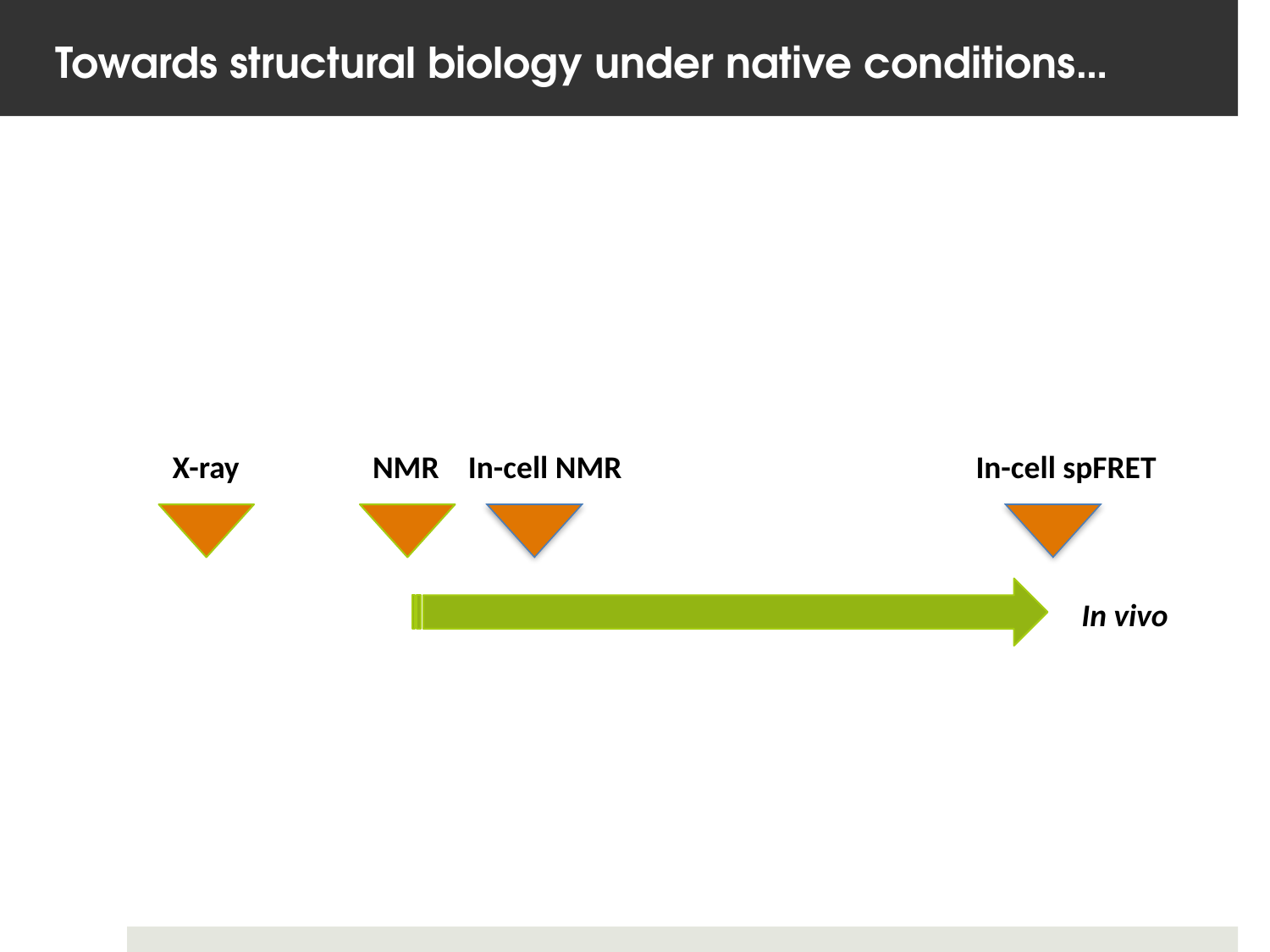

Towards structural biology under native conditions…
X-ray
NMR
In-cell NMR
In-cell spFRET

In vivo